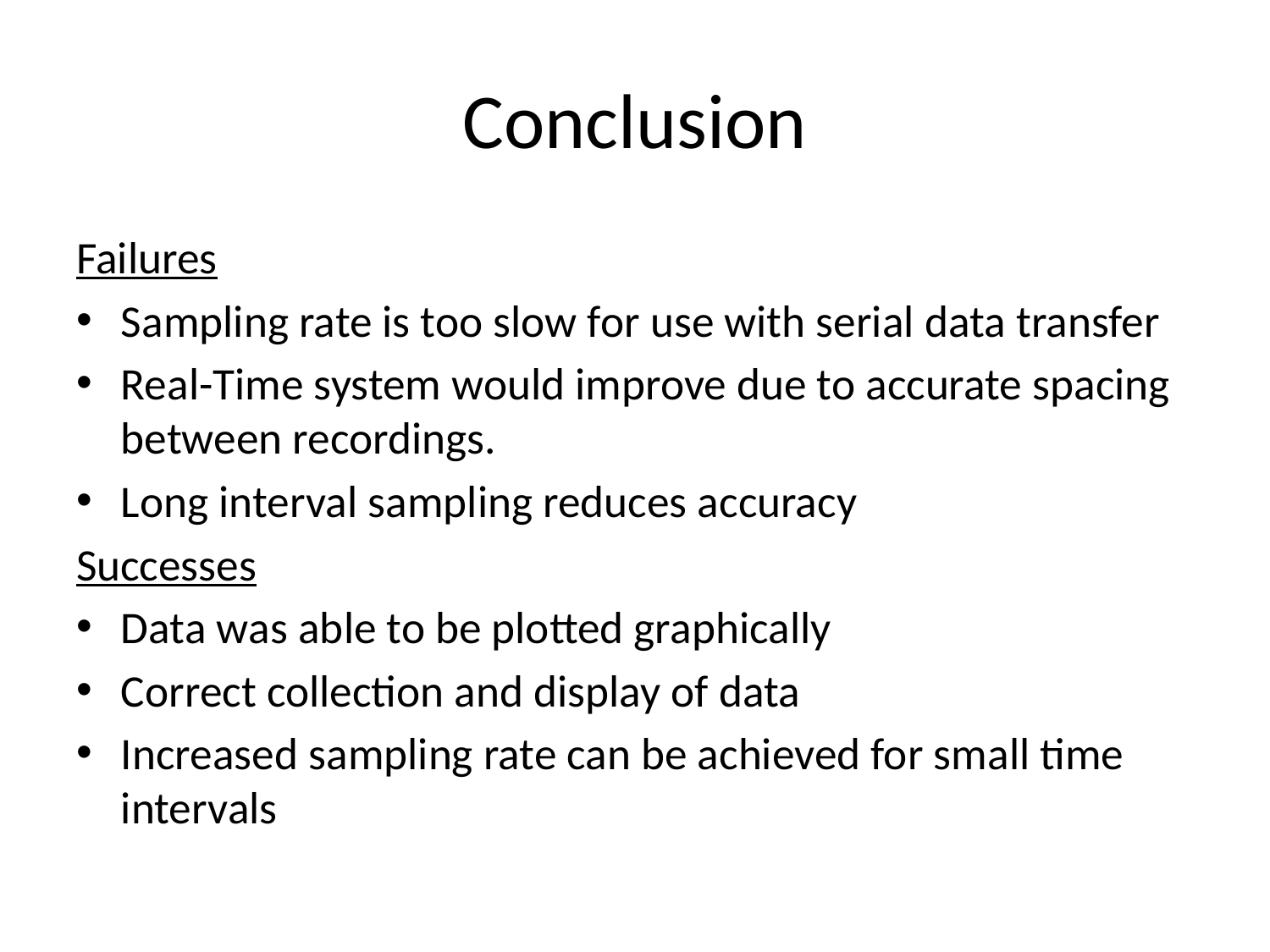

# Conclusion
Failures
Sampling rate is too slow for use with serial data transfer
Real-Time system would improve due to accurate spacing between recordings.
Long interval sampling reduces accuracy
Successes
Data was able to be plotted graphically
Correct collection and display of data
Increased sampling rate can be achieved for small time intervals